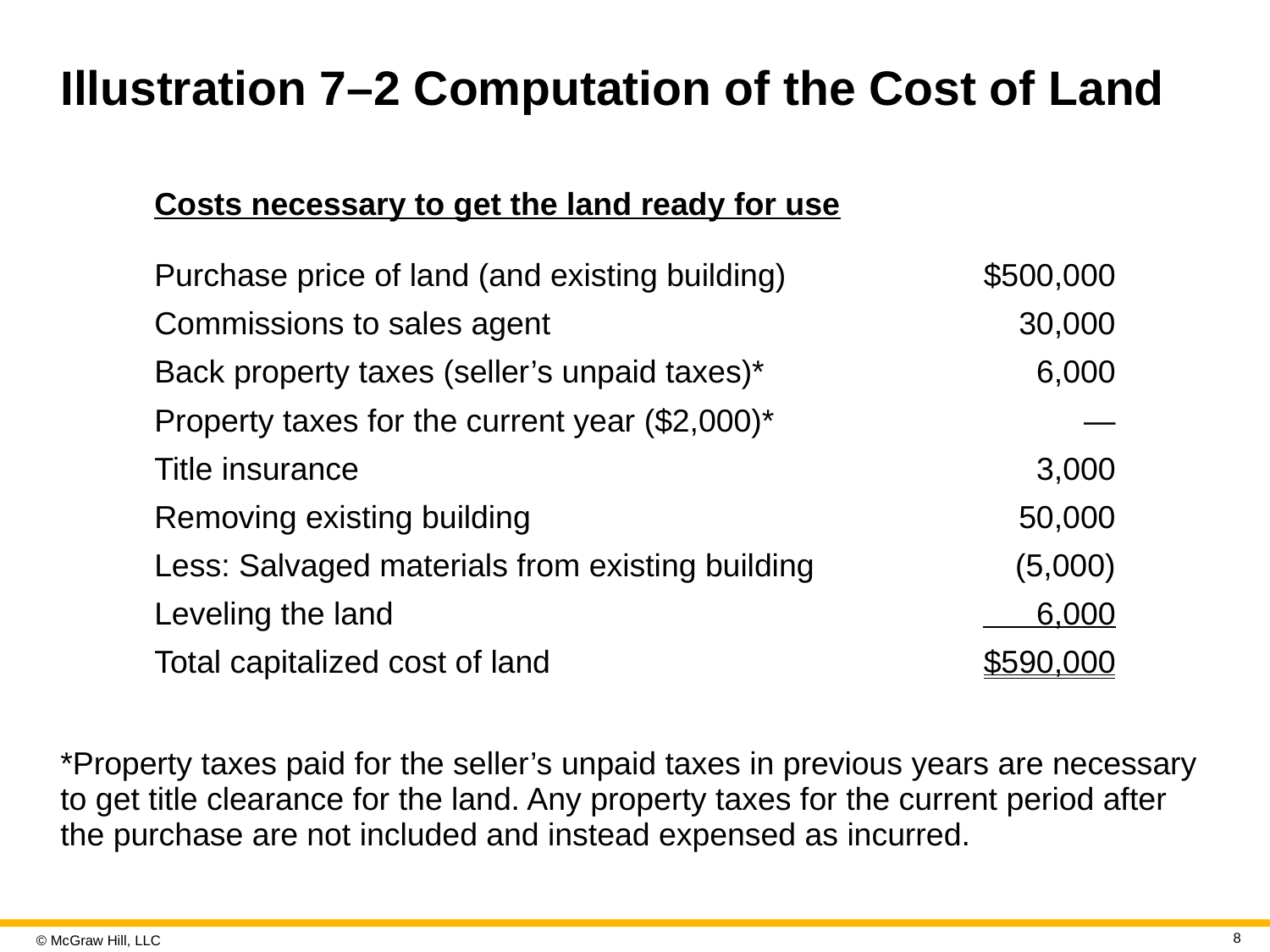

# Illustration 7–2 Computation of the Cost of Land
| Costs necessary to get the land ready for use |  |
| --- | --- |
| Purchase price of land (and existing building) | $500,000 |
| Commissions to sales agent | 30,000 |
| Back property taxes (seller’s unpaid taxes)\* | 6,000 |
| Property taxes for the current year ($2,000)\* | — |
| Title insurance | 3,000 |
| Removing existing building | 50,000 |
| Less: Salvaged materials from existing building | (5,000) |
| Leveling the land | 6,000 |
| Total capitalized cost of land | $590,000 |
*Property taxes paid for the seller’s unpaid taxes in previous years are necessary to get title clearance for the land. Any property taxes for the current period after the purchase are not included and instead expensed as incurred.
8